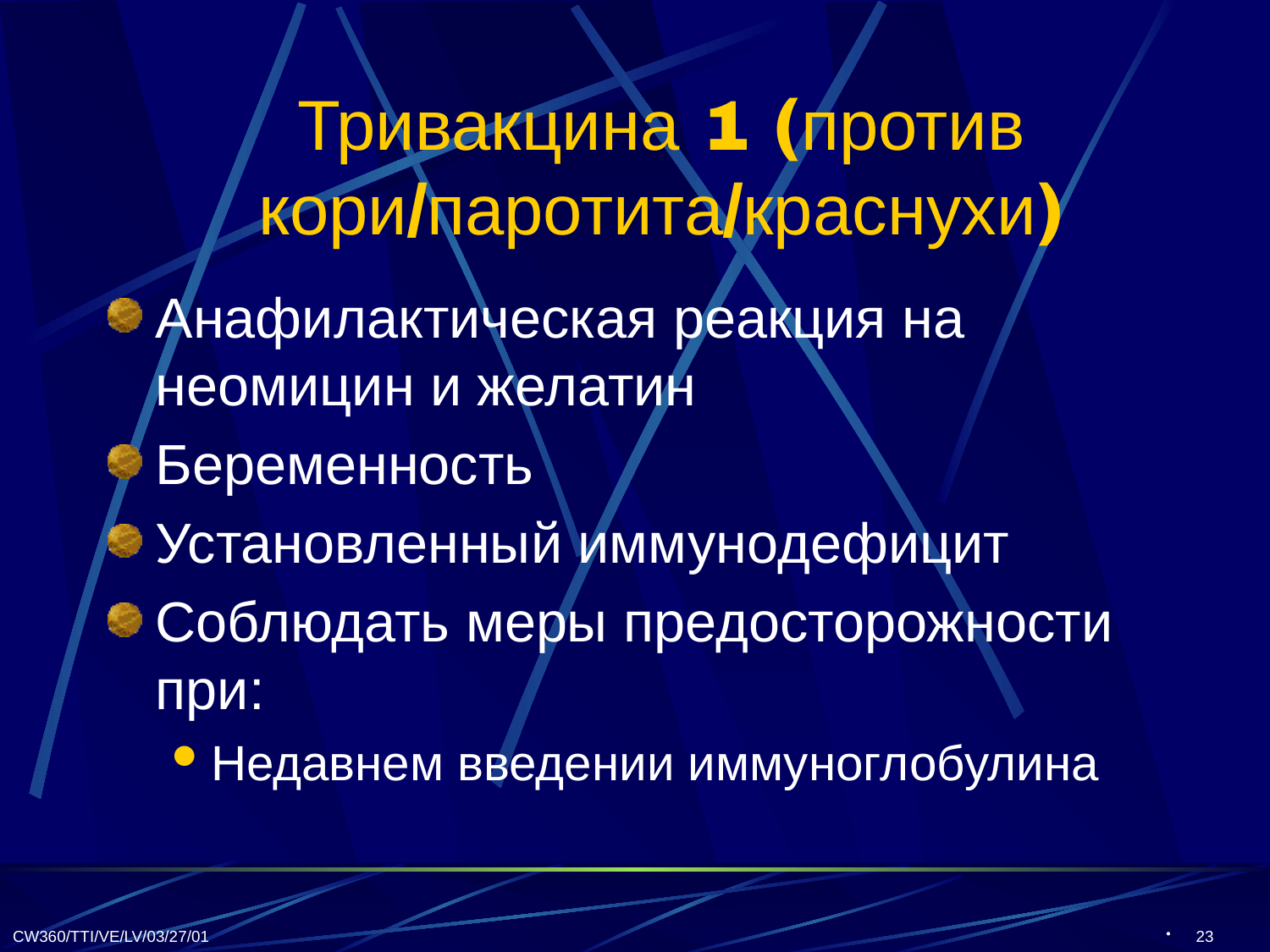

# Тривакцина 1 (против кори/паротита/краснухи)
Анафилактическая реакция на неомицин и желатин
Беременность
Установленный иммунодефицит
Соблюдать меры предосторожности при:
Недавнем введении иммуноглобулина
CW360/TTI/VE/LV/03/27/01